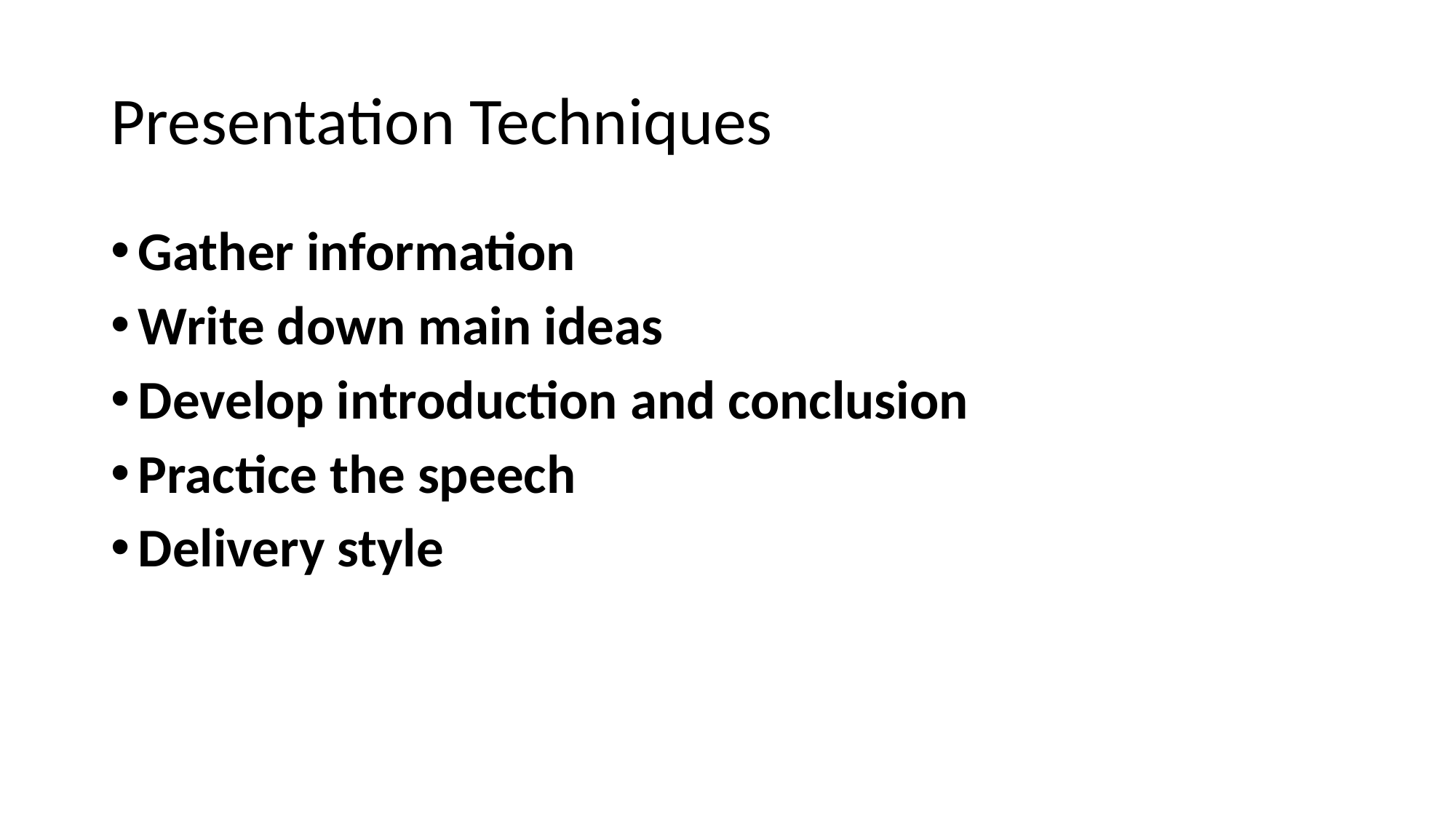

# Presentation Techniques
Gather information
Write down main ideas
Develop introduction and conclusion
Practice the speech
Delivery style